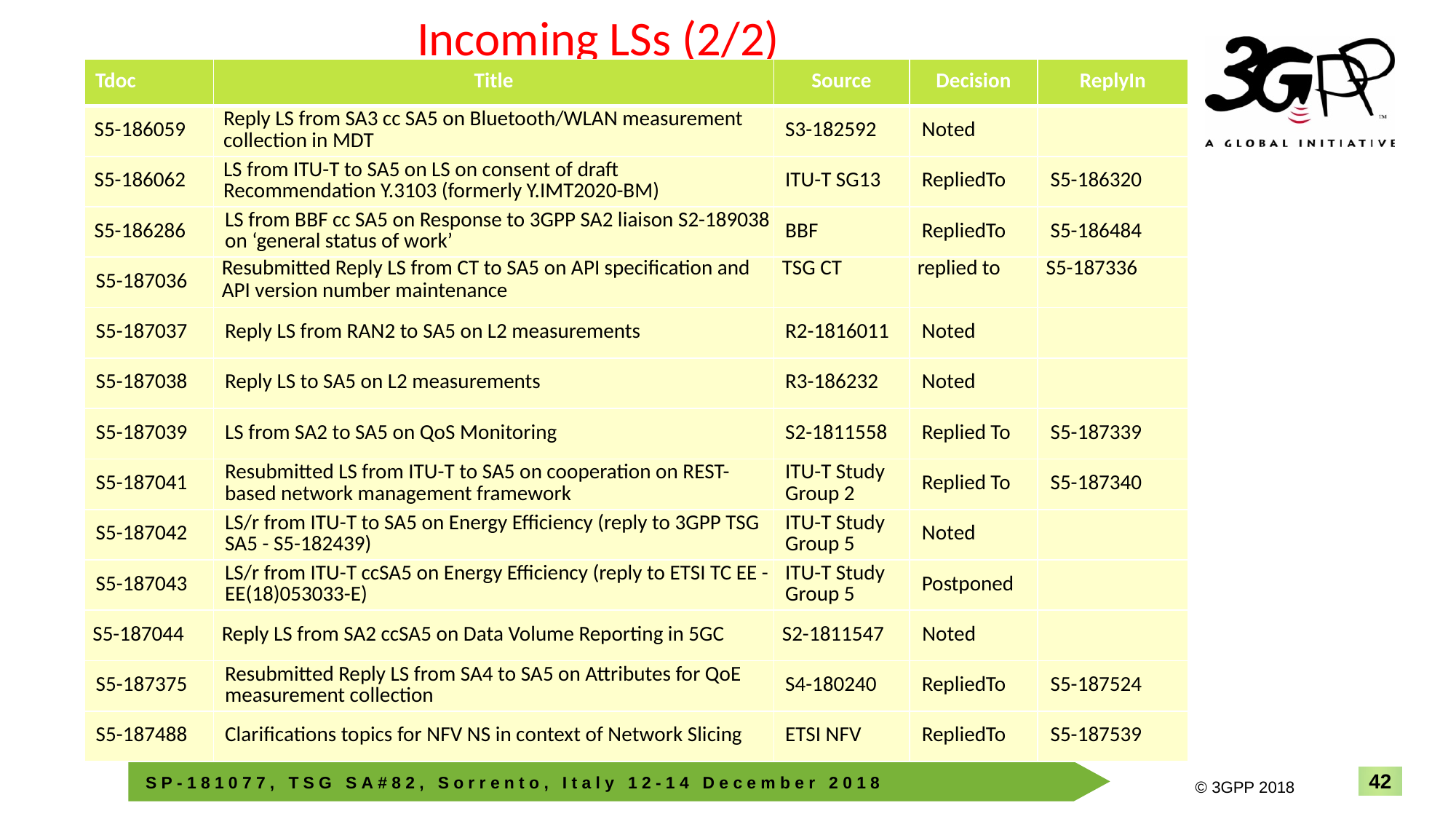

# Incoming LSs (2/2)
| Tdoc | Title | Source | Decision | ReplyIn |
| --- | --- | --- | --- | --- |
| S5-186059 | Reply LS from SA3 cc SA5 on Bluetooth/WLAN measurement collection in MDT | S3-182592 | Noted |  |
| S5-186062 | LS from ITU-T to SA5 on LS on consent of draft Recommendation Y.3103 (formerly Y.IMT2020-BM) | ITU-T SG13 | RepliedTo | S5-186320 |
| S5-186286 | LS from BBF cc SA5 on Response to 3GPP SA2 liaison S2-189038 on ‘general status of work’ | BBF | RepliedTo | S5-186484 |
| S5-187036 | Resubmitted Reply LS from CT to SA5 on API specification and API version number maintenance | TSG CT | replied to | S5-187336 |
| S5-187037 | Reply LS from RAN2 to SA5 on L2 measurements | R2-1816011 | Noted |  |
| S5-187038 | Reply LS to SA5 on L2 measurements | R3-186232 | Noted |  |
| S5-187039 | LS from SA2 to SA5 on QoS Monitoring | S2-1811558 | Replied To | S5-187339 |
| S5-187041 | Resubmitted LS from ITU-T to SA5 on cooperation on REST-based network management framework | ITU-T Study Group 2 | Replied To | S5-187340 |
| S5-187042 | LS/r from ITU-T to SA5 on Energy Efficiency (reply to 3GPP TSG SA5 - S5-182439) | ITU-T Study Group 5 | Noted |  |
| S5-187043 | LS/r from ITU-T ccSA5 on Energy Efficiency (reply to ETSI TC EE - EE(18)053033-E) | ITU-T Study Group 5 | Postponed |  |
| S5-187044 | Reply LS from SA2 ccSA5 on Data Volume Reporting in 5GC | S2-1811547 | Noted |  |
| S5-187375 | Resubmitted Reply LS from SA4 to SA5 on Attributes for QoE measurement collection | S4-180240 | RepliedTo | S5-187524 |
| S5-187488 | Clarifications topics for NFV NS in context of Network Slicing | ETSI NFV | RepliedTo | S5-187539 |